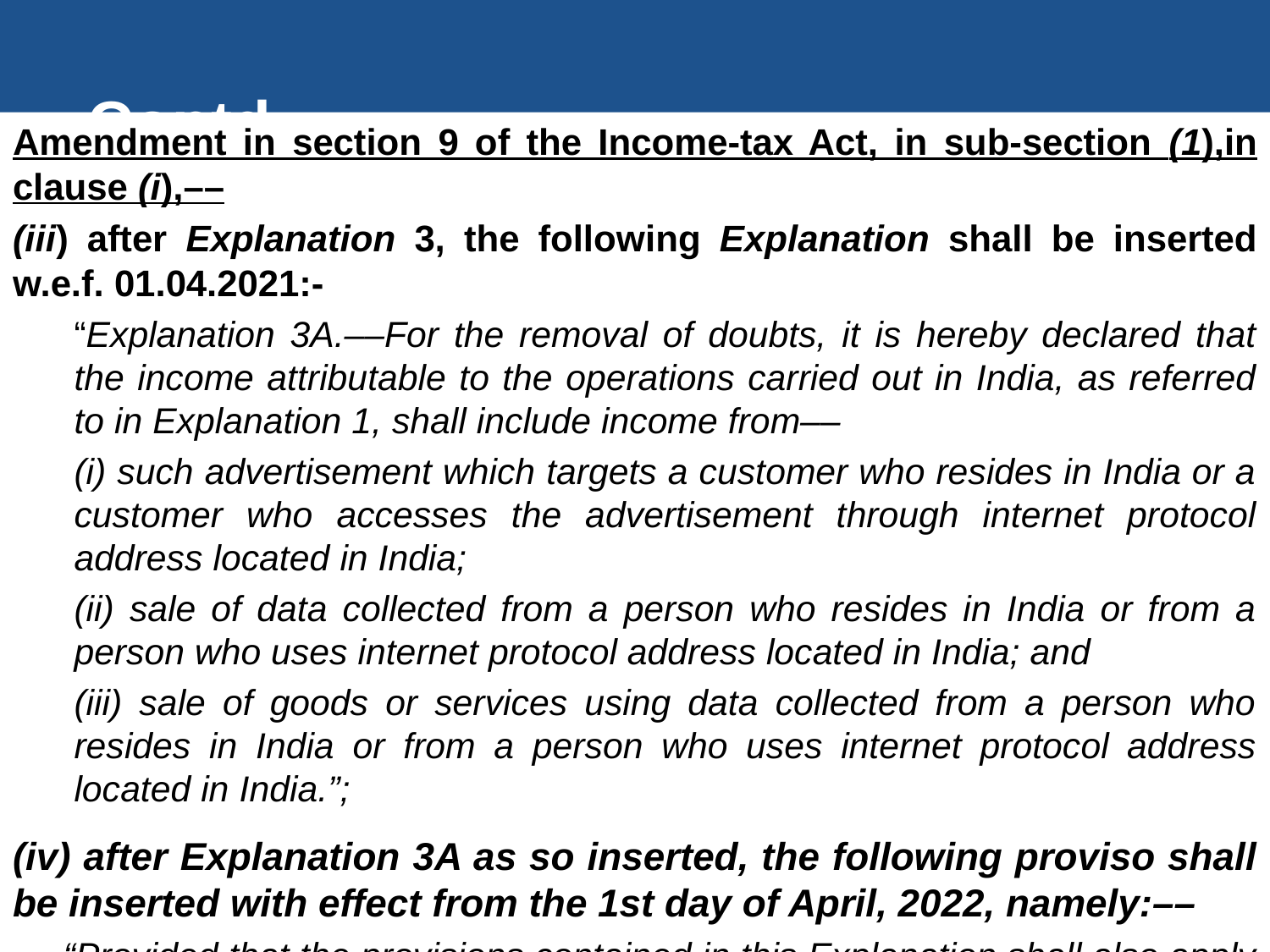

Contd….
#
Amendment in section 9 of the Income-tax Act, in sub-section (1),in clause (i),––
(iii) after Explanation 3, the following Explanation shall be inserted w.e.f. 01.04.2021:-
“Explanation 3A.––For the removal of doubts, it is hereby declared that the income attributable to the operations carried out in India, as referred to in Explanation 1, shall include income from––
(i) such advertisement which targets a customer who resides in India or a customer who accesses the advertisement through internet protocol address located in India;
(ii) sale of data collected from a person who resides in India or from a person who uses internet protocol address located in India; and
(iii) sale of goods or services using data collected from a person who resides in India or from a person who uses internet protocol address located in India.”;

(iv) after Explanation 3A as so inserted, the following proviso shall be inserted with effect from the 1st day of April, 2022, namely:––
“Provided that the provisions contained in this Explanation shall also apply to the income attributable to the transactions or activities referred to in Explanation 2A.”;
169